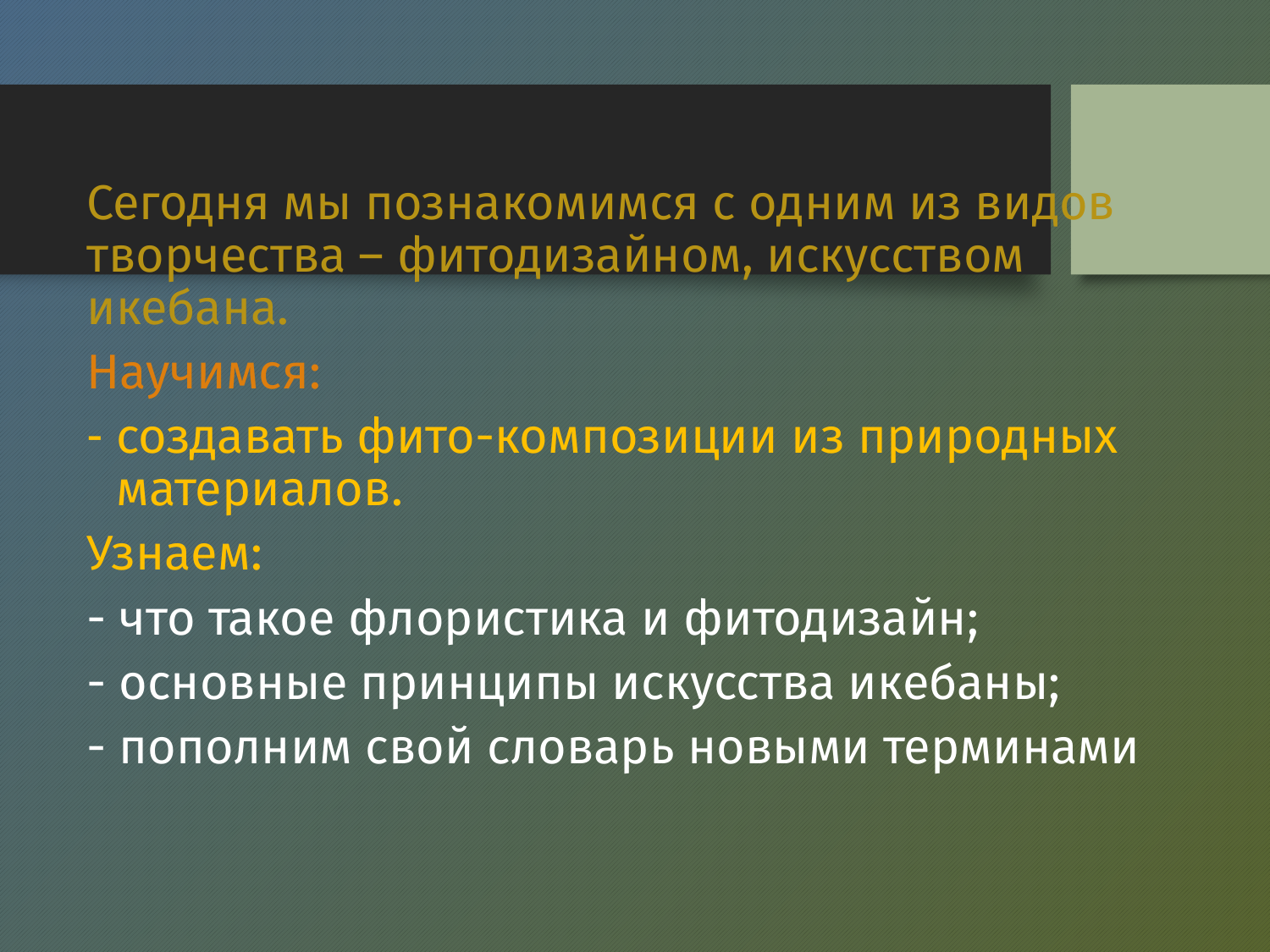

Сегодня мы познакомимся с одним из видов творчества – фитодизайном, искусством икебана.
Научимся:
создавать фито-композиции из природных материалов.
Узнаем:
- что такое флористика и фитодизайн;
- основные принципы искусства икебаны;
- пополним свой словарь новыми терминами